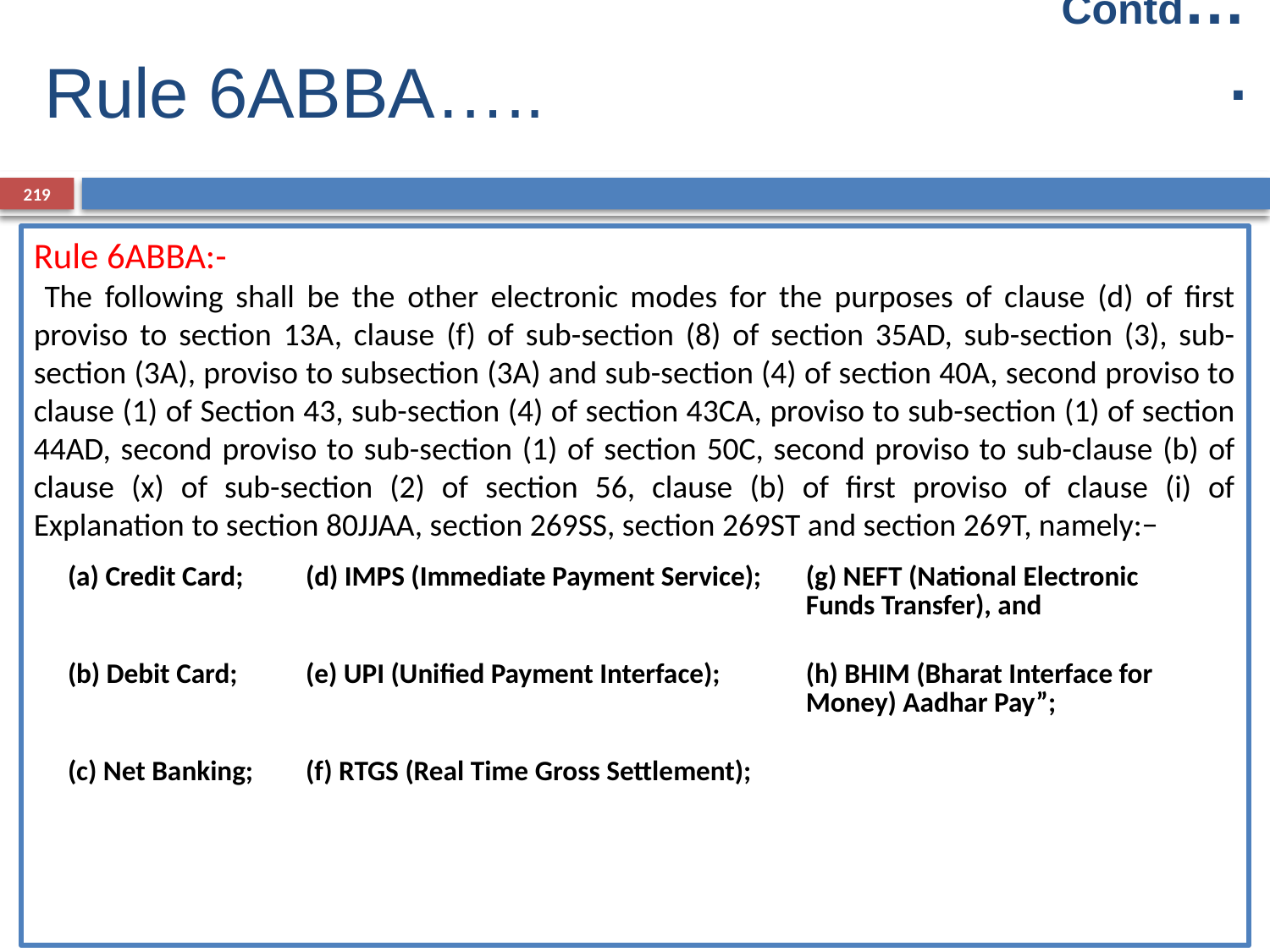

Contd….
# Rule 6ABBA…..
219
Rule 6ABBA:-
 The following shall be the other electronic modes for the purposes of clause (d) of first proviso to section 13A, clause (f) of sub-section (8) of section 35AD, sub-section (3), sub-section (3A), proviso to subsection (3A) and sub-section (4) of section 40A, second proviso to clause (1) of Section 43, sub-section (4) of section 43CA, proviso to sub-section (1) of section 44AD, second proviso to sub-section (1) of section 50C, second proviso to sub-clause (b) of clause (x) of sub-section (2) of section 56, clause (b) of first proviso of clause (i) of Explanation to section 80JJAA, section 269SS, section 269ST and section 269T, namely:−

| (a) Credit Card; | (d) IMPS (Immediate Payment Service); | (g) NEFT (National Electronic Funds Transfer), and |
| --- | --- | --- |
| (b) Debit Card; | (e) UPI (Unified Payment Interface); | (h) BHIM (Bharat Interface for Money) Aadhar Pay”; |
| (c) Net Banking; | (f) RTGS (Real Time Gross Settlement); |  |